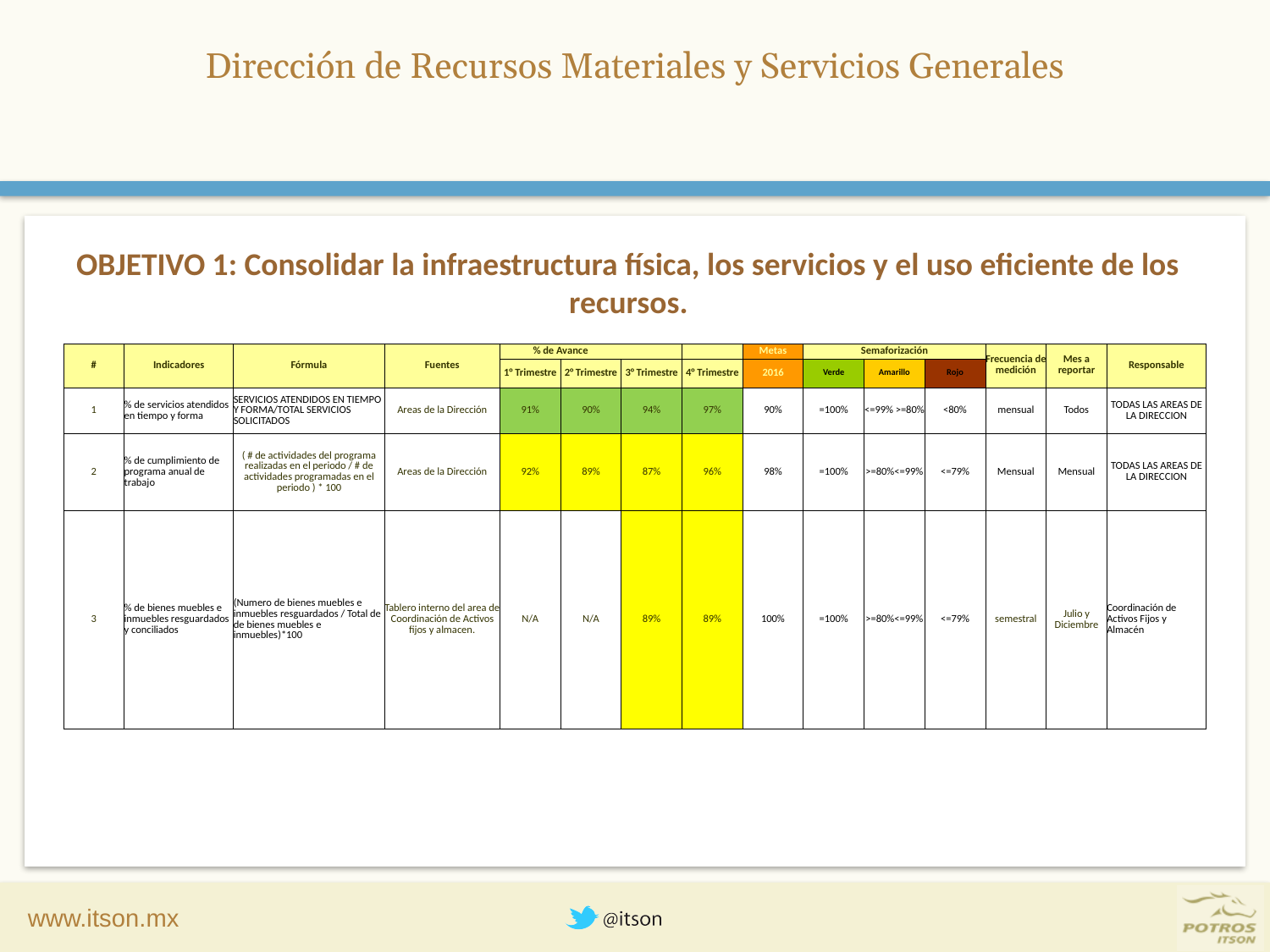

# Dirección de Recursos Materiales y Servicios Generales
OBJETIVO 1: Consolidar la infraestructura física, los servicios y el uso eficiente de los recursos.

| # | Indicadores | Fórmula | Fuentes | % de Avance |  |  |  | Metas | Semaforización |  |  | Frecuencia de medición | Mes a reportar | Responsable |
| --- | --- | --- | --- | --- | --- | --- | --- | --- | --- | --- | --- | --- | --- | --- |
|  |  |  |  | 1° Trimestre | 2° Trimestre | 3° Trimestre | 4° Trimestre | 2016 | Verde | Amarillo | Rojo |  |  |  |
| 1 | % de servicios atendidos en tiempo y forma | SERVICIOS ATENDIDOS EN TIEMPO Y FORMA/TOTAL SERVICIOS SOLICITADOS | Areas de la Dirección | 91% | 90% | 94% | 97% | 90% | =100% | <=99% >=80% | <80% | mensual | Todos | TODAS LAS AREAS DE LA DIRECCION |
| 2 | % de cumplimiento de programa anual de trabajo | ( # de actividades del programa realizadas en el periodo / # de actividades programadas en el periodo ) \* 100 | Areas de la Dirección | 92% | 89% | 87% | 96% | 98% | =100% | >=80%<=99% | <=79% | Mensual | Mensual | TODAS LAS AREAS DE LA DIRECCION |
| 3 | % de bienes muebles e inmuebles resguardados y conciliados | (Numero de bienes muebles e inmuebles resguardados / Total de de bienes muebles e inmuebles)\*100 | Tablero interno del area de Coordinación de Activos fijos y almacen. | N/A | N/A | 89% | 89% | 100% | =100% | >=80%<=99% | <=79% | semestral | Julio y Diciembre | Coordinación de Activos Fijos y Almacén |